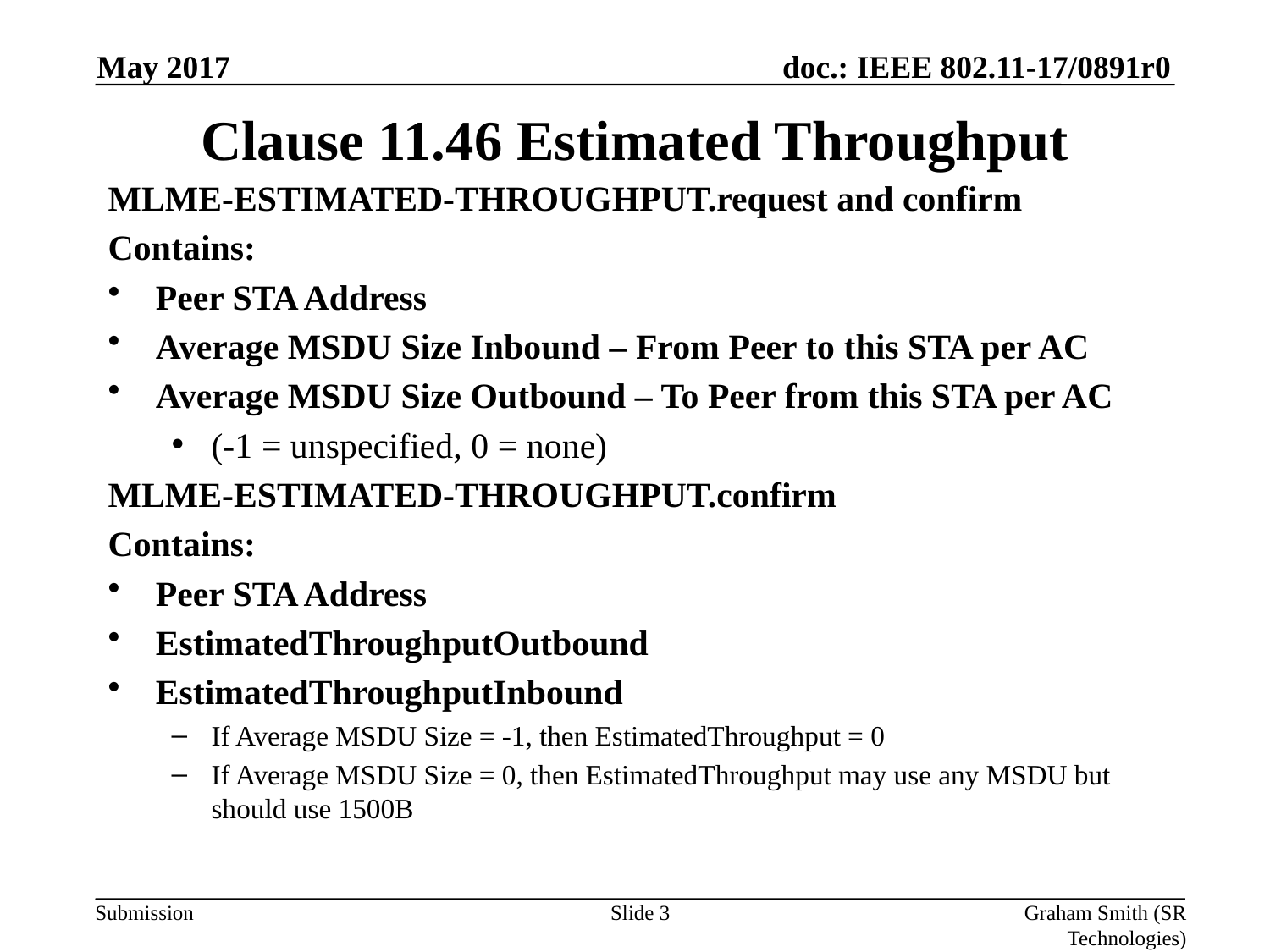

May 2017
# Clause 11.46 Estimated Throughput
MLME-ESTIMATED-THROUGHPUT.request and confirm
Contains:
Peer STA Address
Average MSDU Size Inbound – From Peer to this STA per AC
Average MSDU Size Outbound – To Peer from this STA per AC
(-1 = unspecified, 0 = none)
MLME-ESTIMATED-THROUGHPUT.confirm
Contains:
Peer STA Address
EstimatedThroughputOutbound
EstimatedThroughputInbound
If Average MSDU Size = -1, then EstimatedThroughput = 0
If Average MSDU Size = 0, then EstimatedThroughput may use any MSDU but should use 1500B

Slide 3
Graham Smith (SR Technologies)